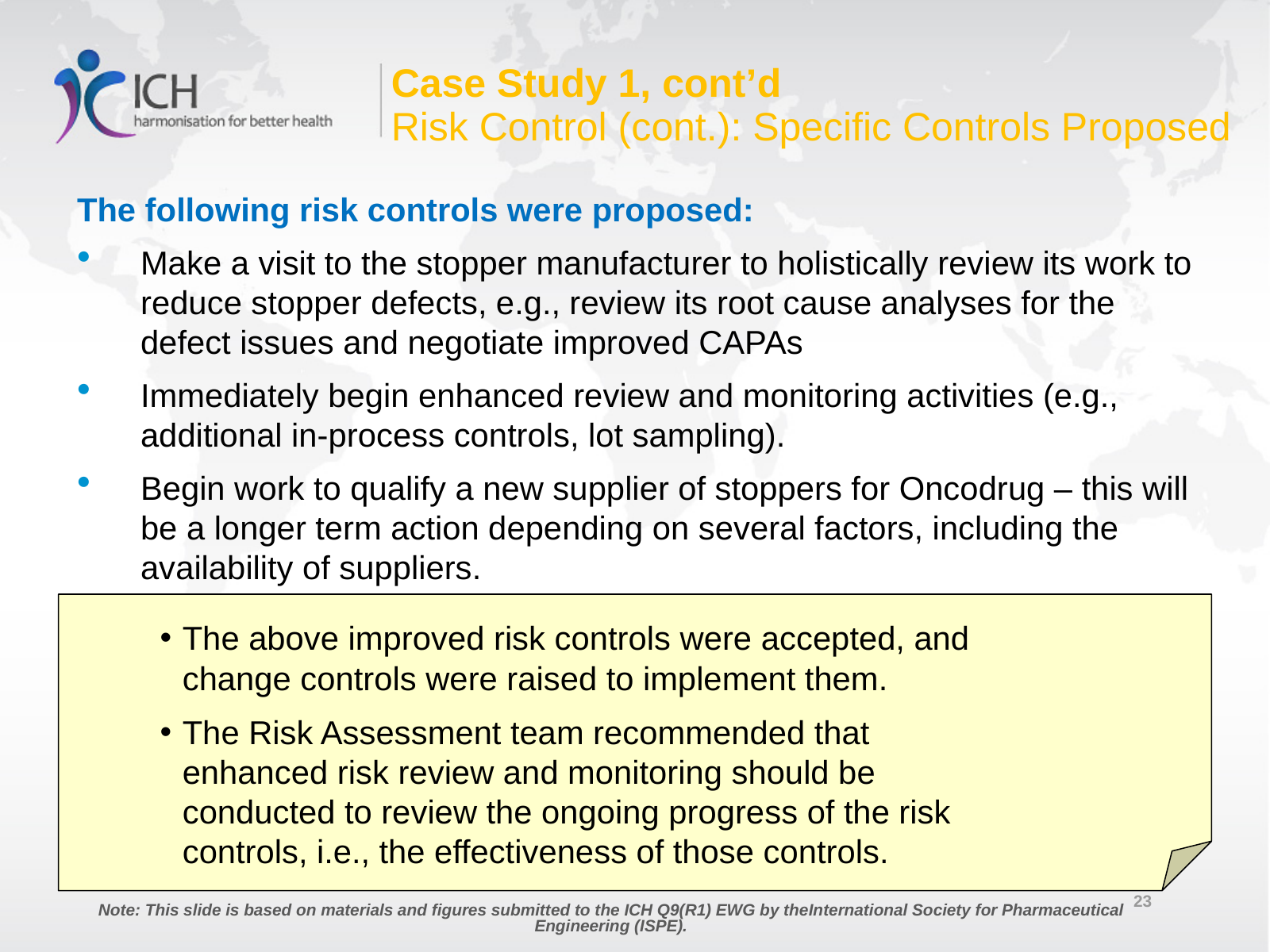

# Case Study 1, cont’d Risk Control (cont.): Specific Controls Proposed
The following risk controls were proposed:
Make a visit to the stopper manufacturer to holistically review its work to reduce stopper defects, e.g., review its root cause analyses for the defect issues and negotiate improved CAPAs
Immediately begin enhanced review and monitoring activities (e.g., additional in-process controls, lot sampling).
Begin work to qualify a new supplier of stoppers for Oncodrug – this will be a longer term action depending on several factors, including the availability of suppliers.

The above improved risk controls were accepted, and change controls were raised to implement them.
The Risk Assessment team recommended that enhanced risk review and monitoring should be conducted to review the ongoing progress of the risk controls, i.e., the effectiveness of those controls.
Note: This slide is based on materials and figures submitted to the ICH Q9(R1) EWG by theInternational Society for Pharmaceutical Engineering (ISPE).